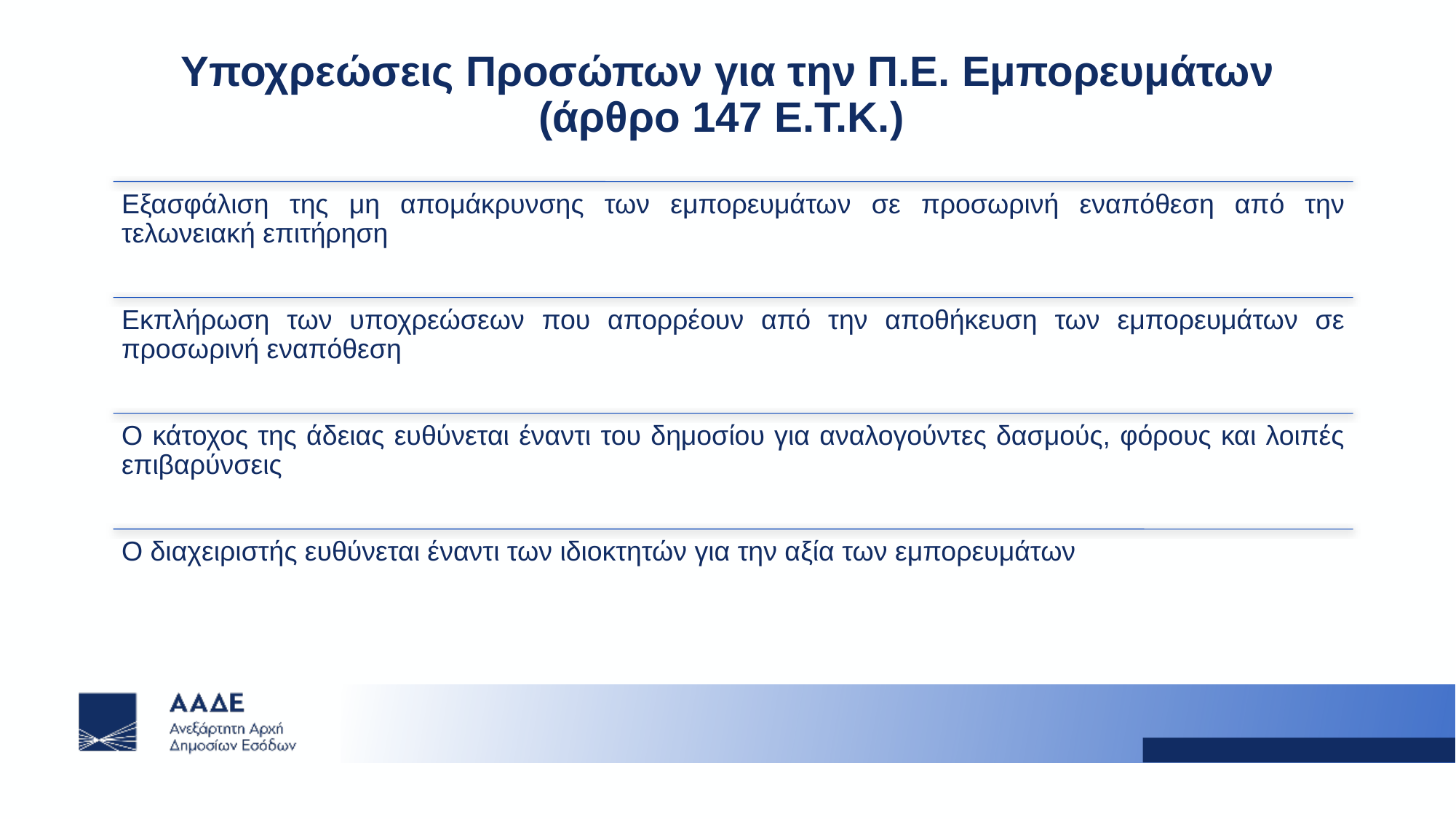

# Υποχρεώσεις Προσώπων για την Π.Ε. Εμπορευμάτων (άρθρο 147 Ε.Τ.Κ.)
Εξασφάλιση της μη απομάκρυνσης των εμπορευμάτων σε προσωρινή εναπόθεση από την τελωνειακή επιτήρηση
Εκπλήρωση των υποχρεώσεων που απορρέουν από την αποθήκευση των εμπορευμάτων σε προσωρινή εναπόθεση
Ο κάτοχος της άδειας ευθύνεται έναντι του δημοσίου για αναλογούντες δασμούς, φόρους και λοιπές επιβαρύνσεις
Ο διαχειριστής ευθύνεται έναντι των ιδιοκτητών για την αξία των εμπορευμάτων